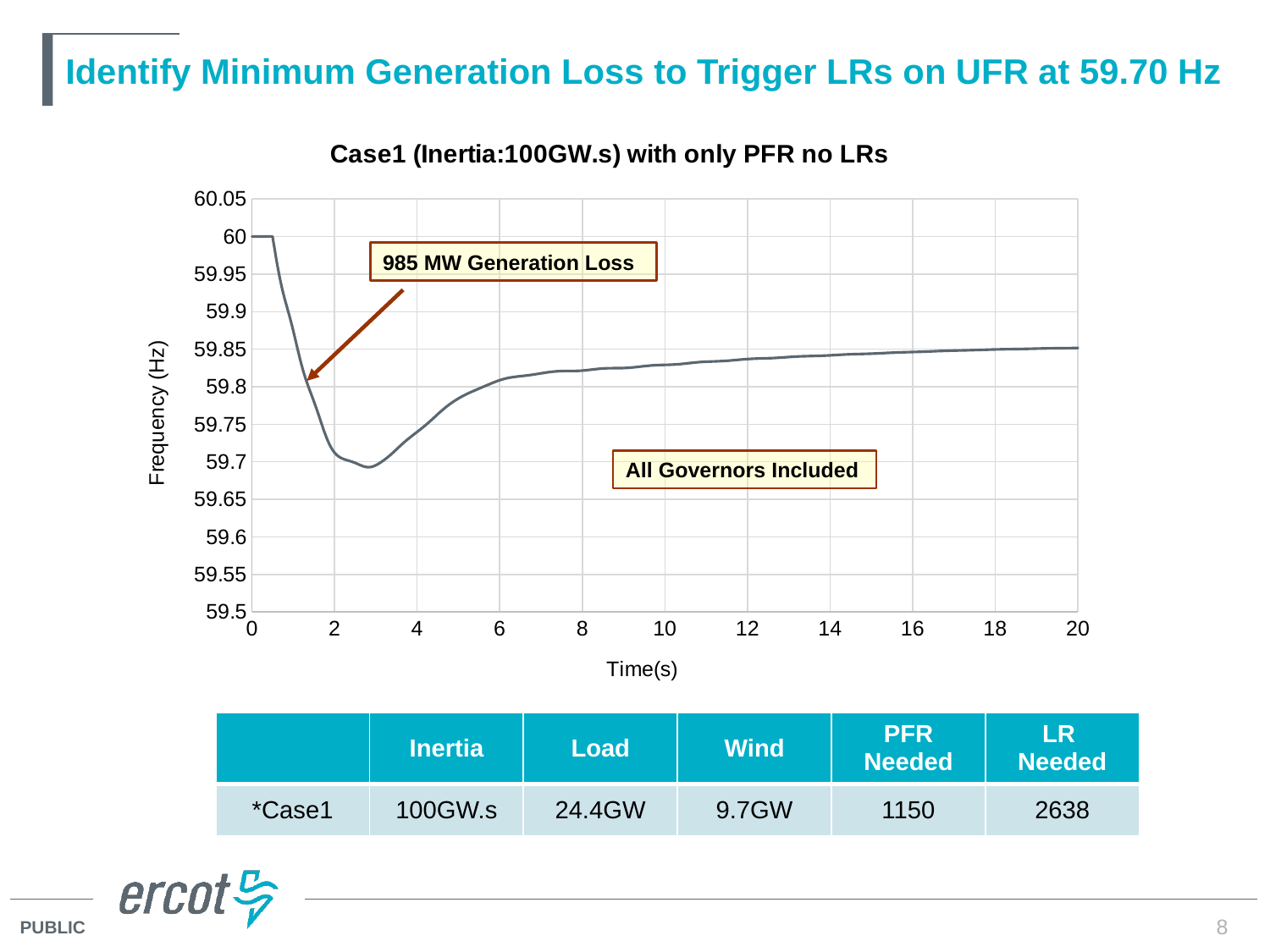

# Identify Minimum Generation Loss to Trigger LRs on UFR at 59.70 Hz

### Chart: Case1 (Inertia:100GW.s) with only PFR no LRs

| Category | Loss of 985 MW |
|---|---|
985 MW Generation Loss
All Governors Included
|  | Inertia | Load | Wind | PFR Needed | LR Needed |
| --- | --- | --- | --- | --- | --- |
| \*Case1 | 100GW.s | 24.4GW | 9.7GW | 1150 | 2638 |
8